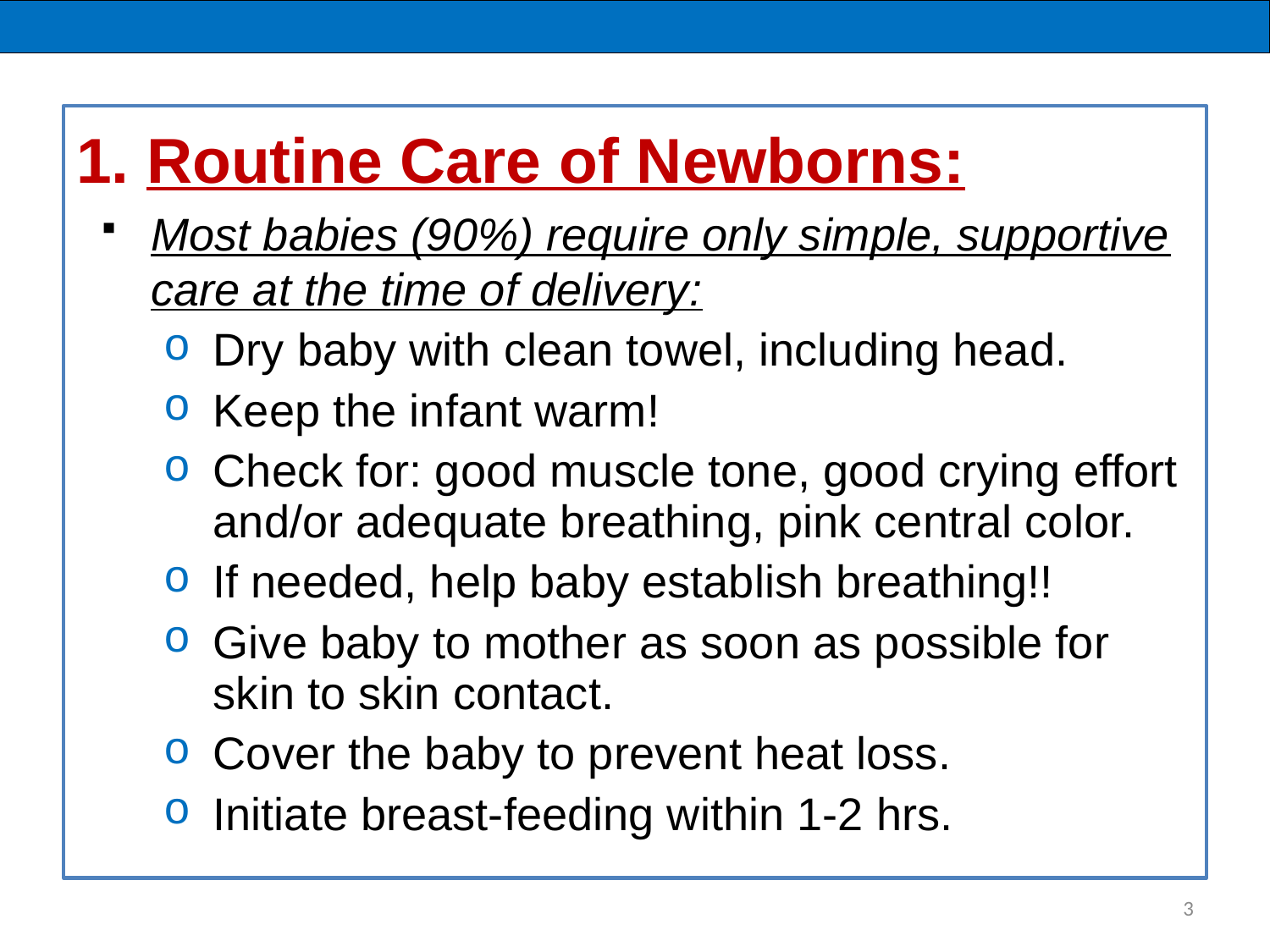

1. Routine Care of Newborns:
Most babies (90%) require only simple, supportive care at the time of delivery:
Dry baby with clean towel, including head.
Keep the infant warm!
Check for: good muscle tone, good crying effort and/or adequate breathing, pink central color.
If needed, help baby establish breathing!!
Give baby to mother as soon as possible for skin to skin contact.
Cover the baby to prevent heat loss.
Initiate breast-feeding within 1-2 hrs.

3